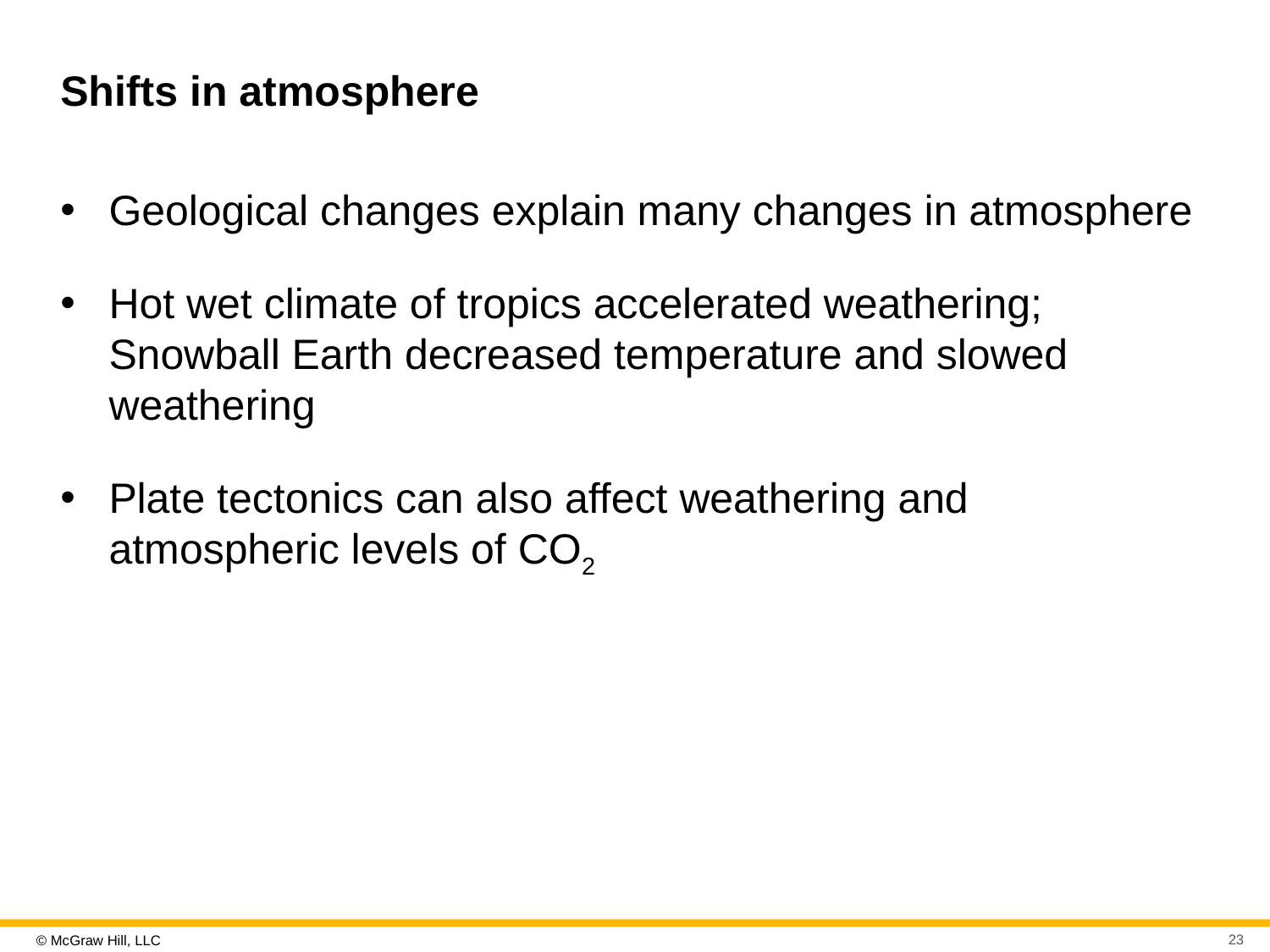

# Shifts in atmosphere
Geological changes explain many changes in atmosphere
Hot wet climate of tropics accelerated weathering; Snowball Earth decreased temperature and slowed weathering
Plate tectonics can also affect weathering and atmospheric levels of CO2
23